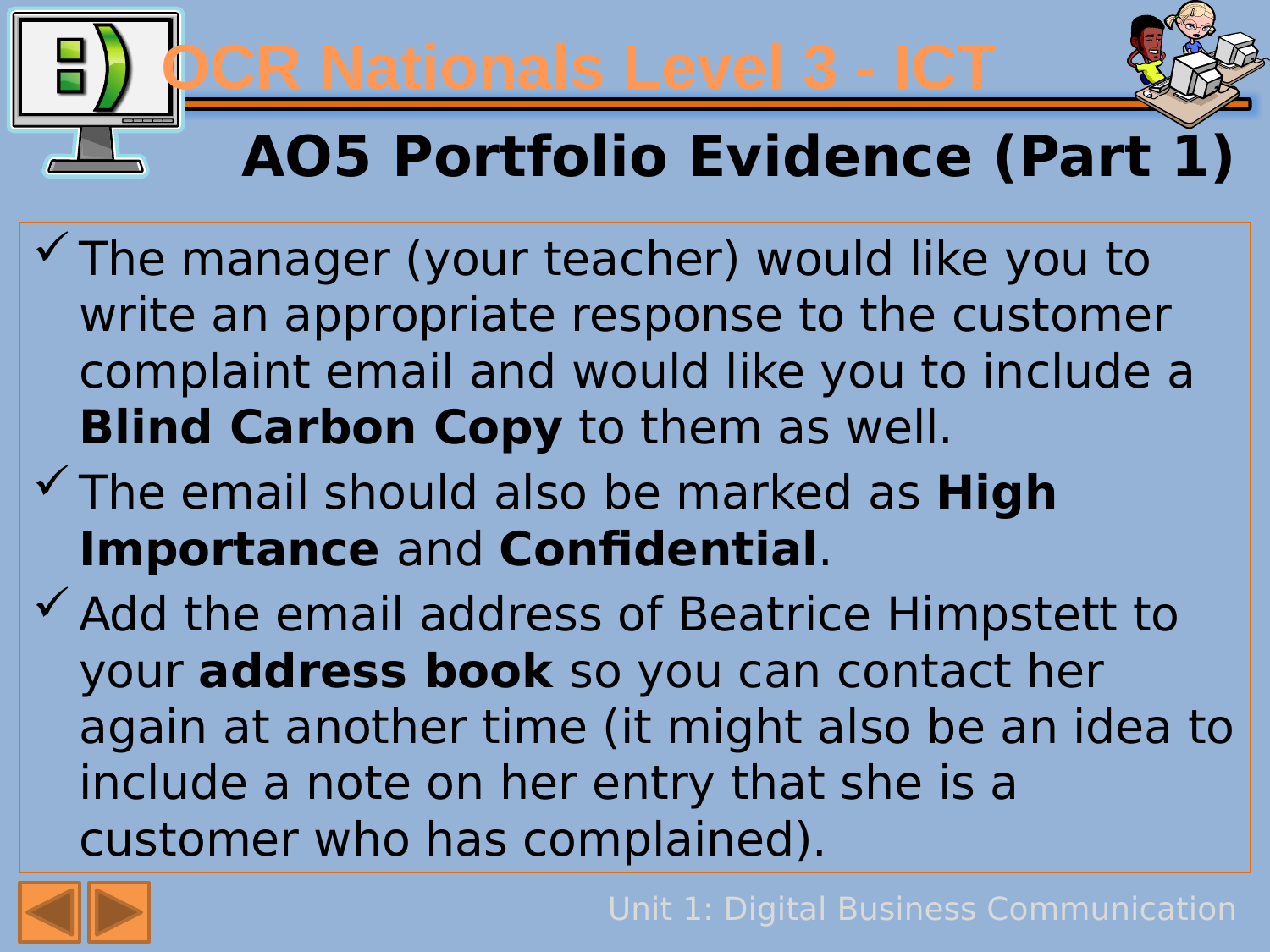

# AO5 Portfolio Evidence (Part 1)
The manager (your teacher) would like you to write an appropriate response to the customer complaint email and would like you to include a Blind Carbon Copy to them as well.
The email should also be marked as High Importance and Confidential.
Add the email address of Beatrice Himpstett to your address book so you can contact her again at another time (it might also be an idea to include a note on her entry that she is a customer who has complained).